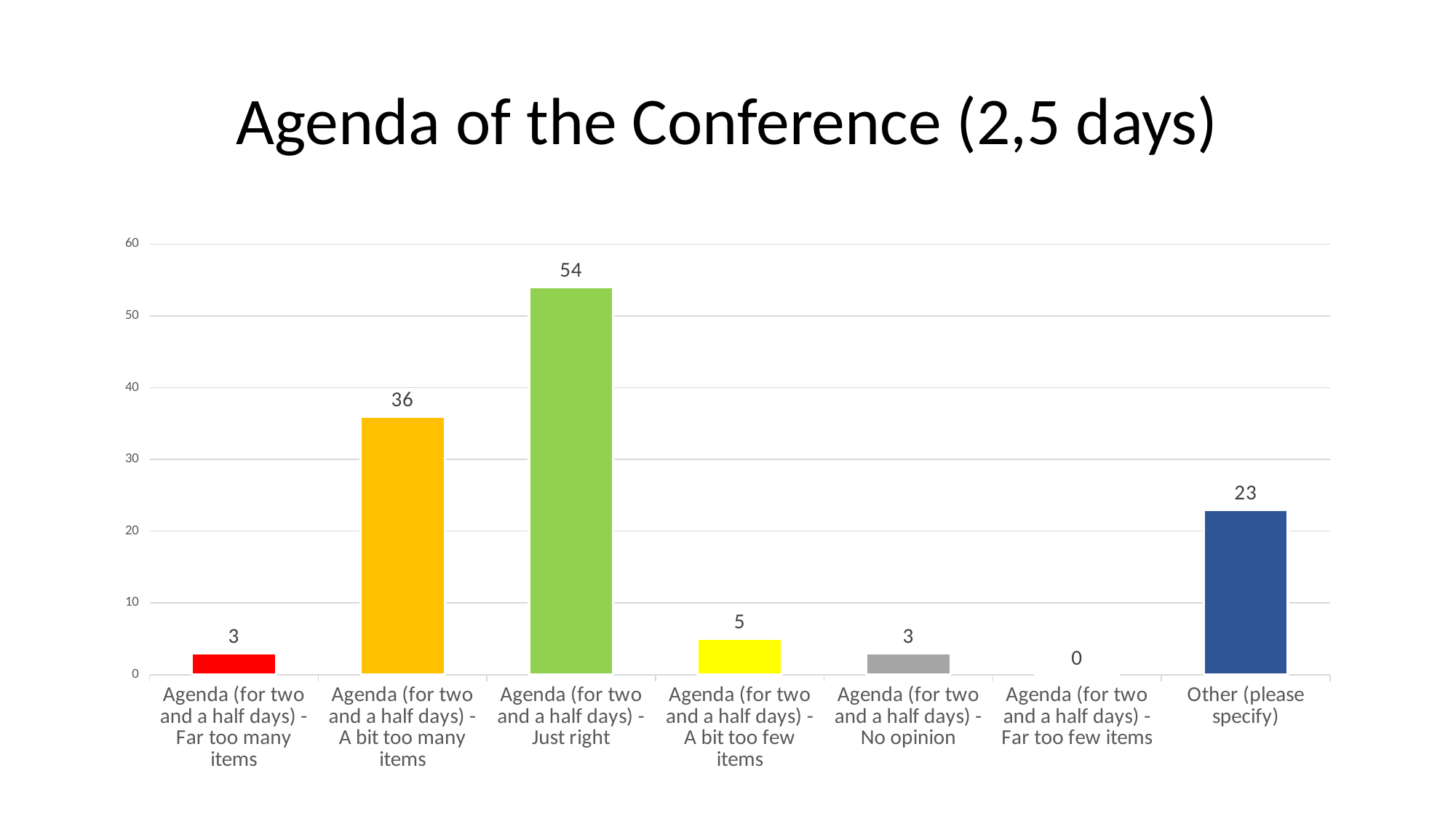

# Agenda of the Conference (2,5 days)

### Chart

| Category |  |
|---|---|
| Agenda (for two and a half days) - Far too many items | 3.0 |
| Agenda (for two and a half days) - A bit too many items | 36.0 |
| Agenda (for two and a half days) - Just right | 54.0 |
| Agenda (for two and a half days) - A bit too few items | 5.0 |
| Agenda (for two and a half days) - No opinion | 3.0 |
| Agenda (for two and a half days) - Far too few items | 0.0 |
| Other (please specify) | 23.0 |